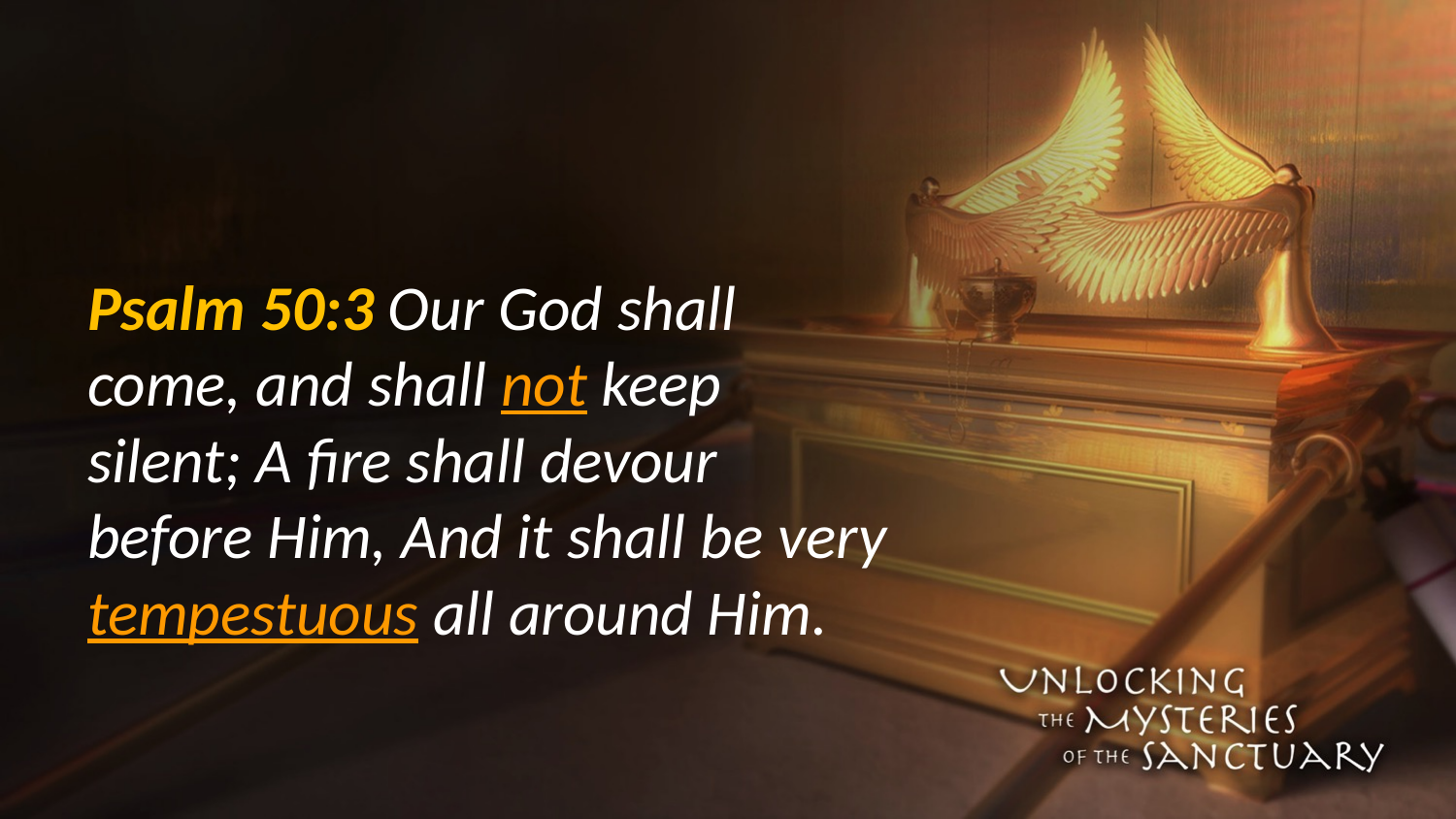

#

Psalm 50:3 Our God shall come, and shall not keep silent; A fire shall devour before Him, And it shall be very tempestuous all around Him.